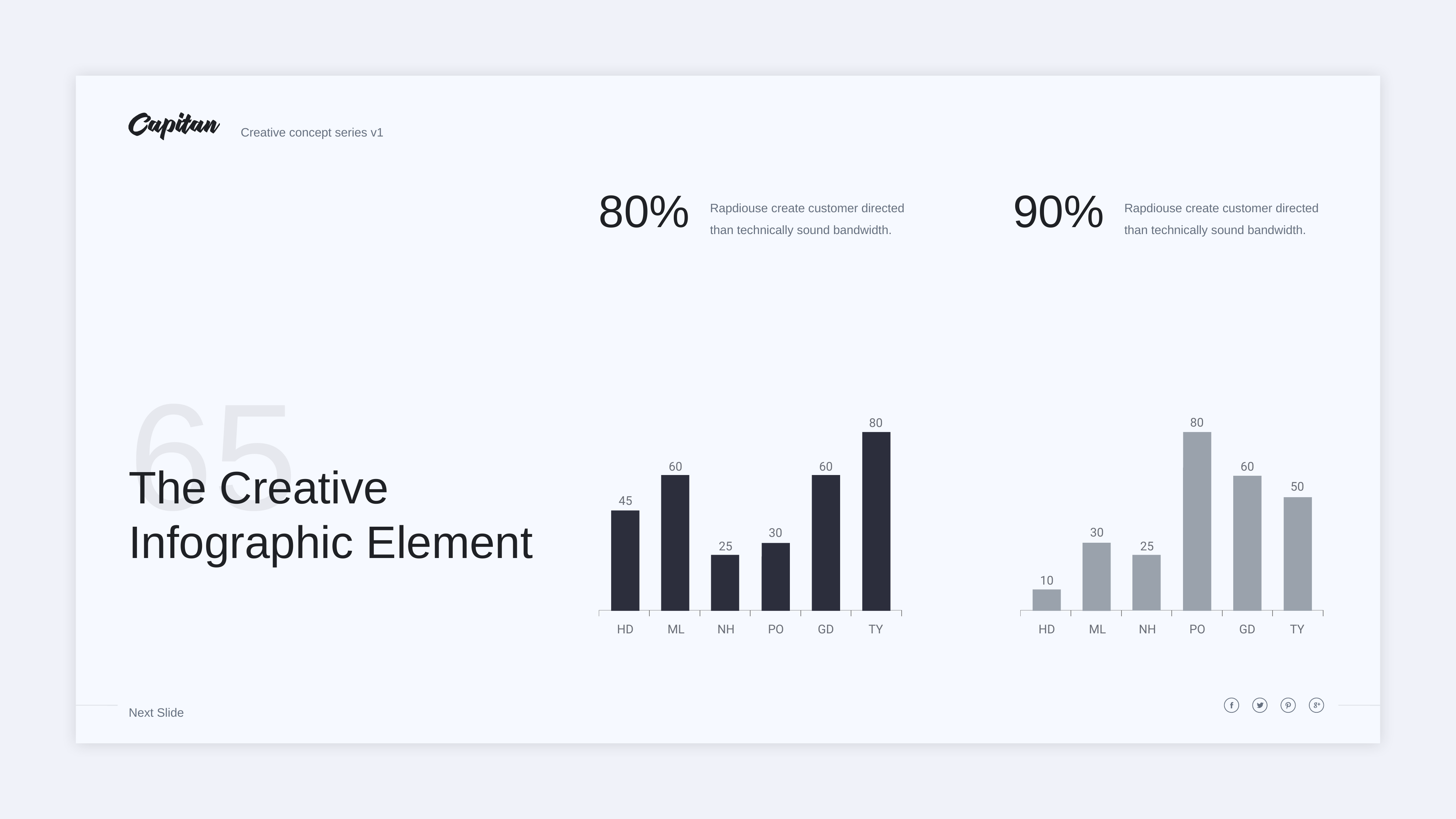

80%
90%
Rapdiouse create customer directed
than technically sound bandwidth.
Rapdiouse create customer directed
than technically sound bandwidth.
65
80
80

60
60
60
The Creative
Infographic Element
50

45

30
30
25
25

10

HD
ML
NH
PO
GD
TY
HD
ML
NH
PO
GD
TY